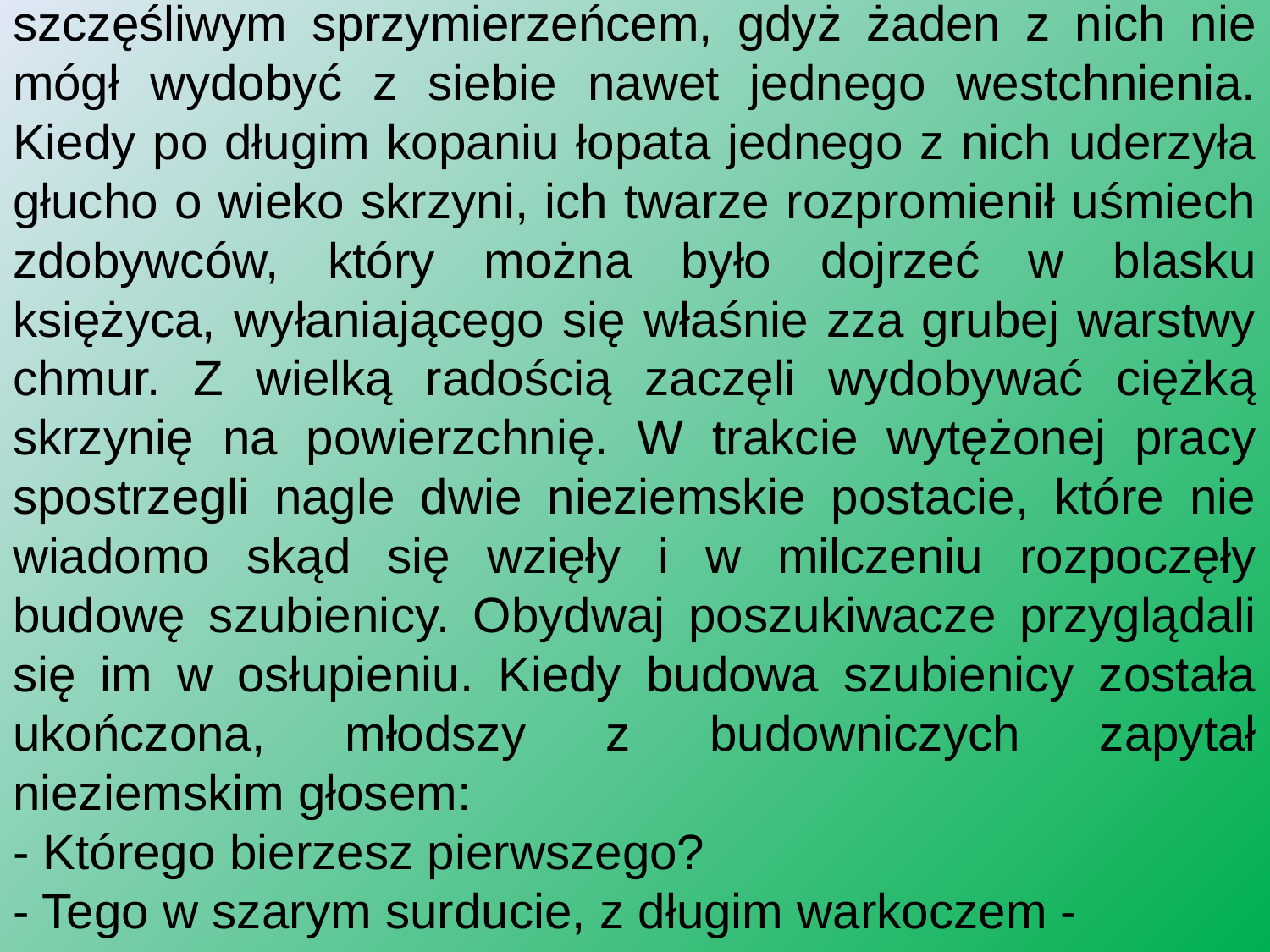

szczęśliwym sprzymierzeńcem, gdyż żaden z nich nie mógł wydobyć z siebie nawet jednego westchnienia. Kiedy po długim kopaniu łopata jednego z nich uderzyła głucho o wieko skrzyni, ich twarze rozpromienił uśmiech zdobywców, który można było dojrzeć w blasku księżyca, wyłaniającego się właśnie zza grubej warstwy chmur. Z wielką radością zaczęli wydobywać ciężką skrzynię na powierzchnię. W trakcie wytężonej pracy spostrzegli nagle dwie nieziemskie postacie, które nie wiadomo skąd się wzięły i w milczeniu rozpoczęły budowę szubienicy. Obydwaj poszukiwacze przyglądali się im w osłupieniu. Kiedy budowa szubienicy została ukończona, młodszy z budowniczych zapytał nieziemskim głosem:
- Którego bierzesz pierwszego?
- Tego w szarym surducie, z długim warkoczem -